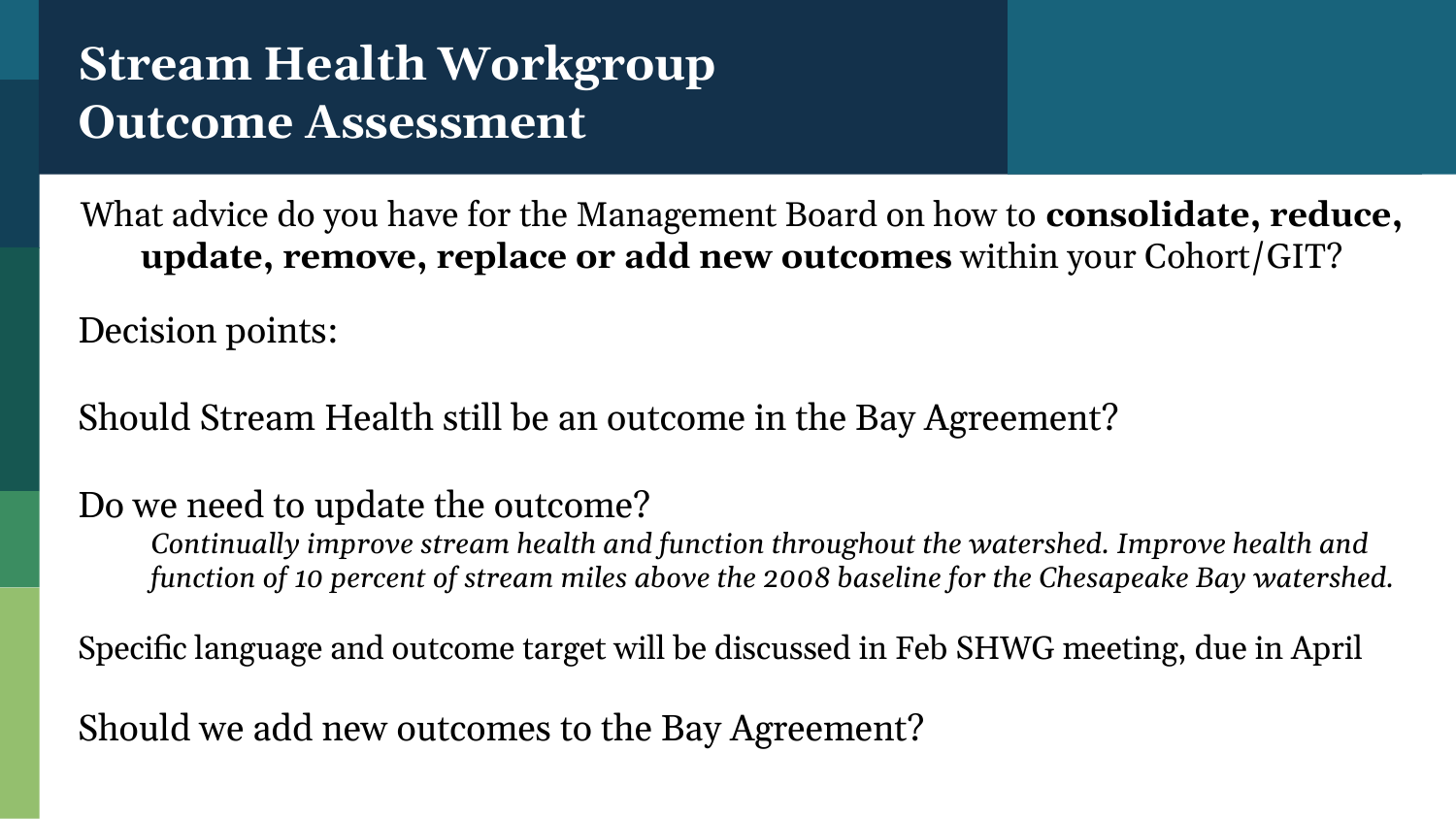

Stream Health Workgroup
Outcome Assessment
What advice do you have for the Management Board on how to consolidate, reduce, update, remove, replace or add new outcomes within your Cohort/GIT?​
Decision points:

Should Stream Health still be an outcome in the Bay Agreement?

Do we need to update the outcome?
Continually improve stream health and function throughout the watershed. Improve health and function of 10 percent of stream miles above the 2008 baseline for the Chesapeake Bay watershed.

Specific language and outcome target will be discussed in Feb SHWG meeting, due in April

Should we add new outcomes to the Bay Agreement?